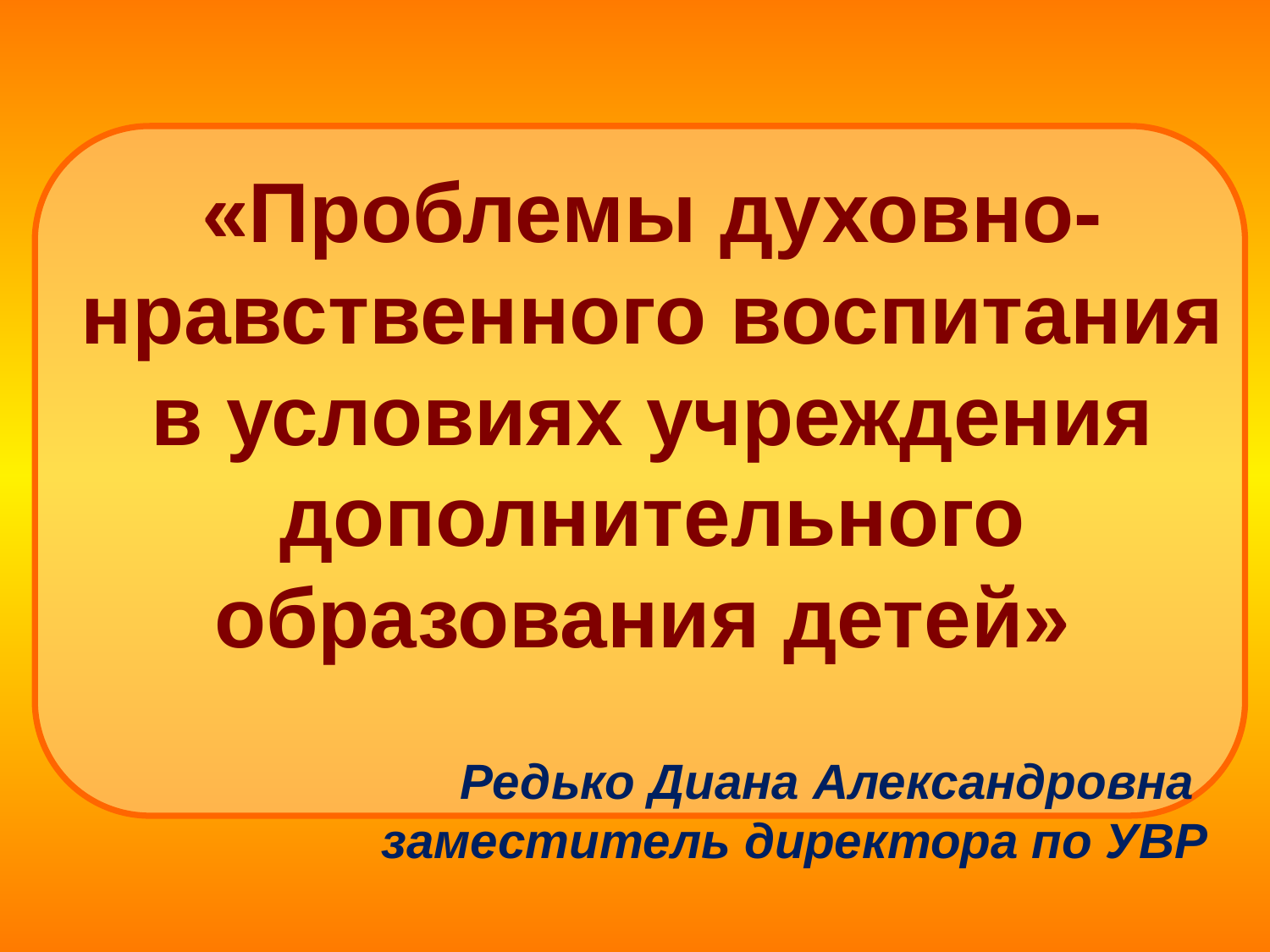

# «Проблемы духовно-нравственного воспитания в условиях учреждения дополнительного образования детей»
Редько Диана Александровна
заместитель директора по УВР